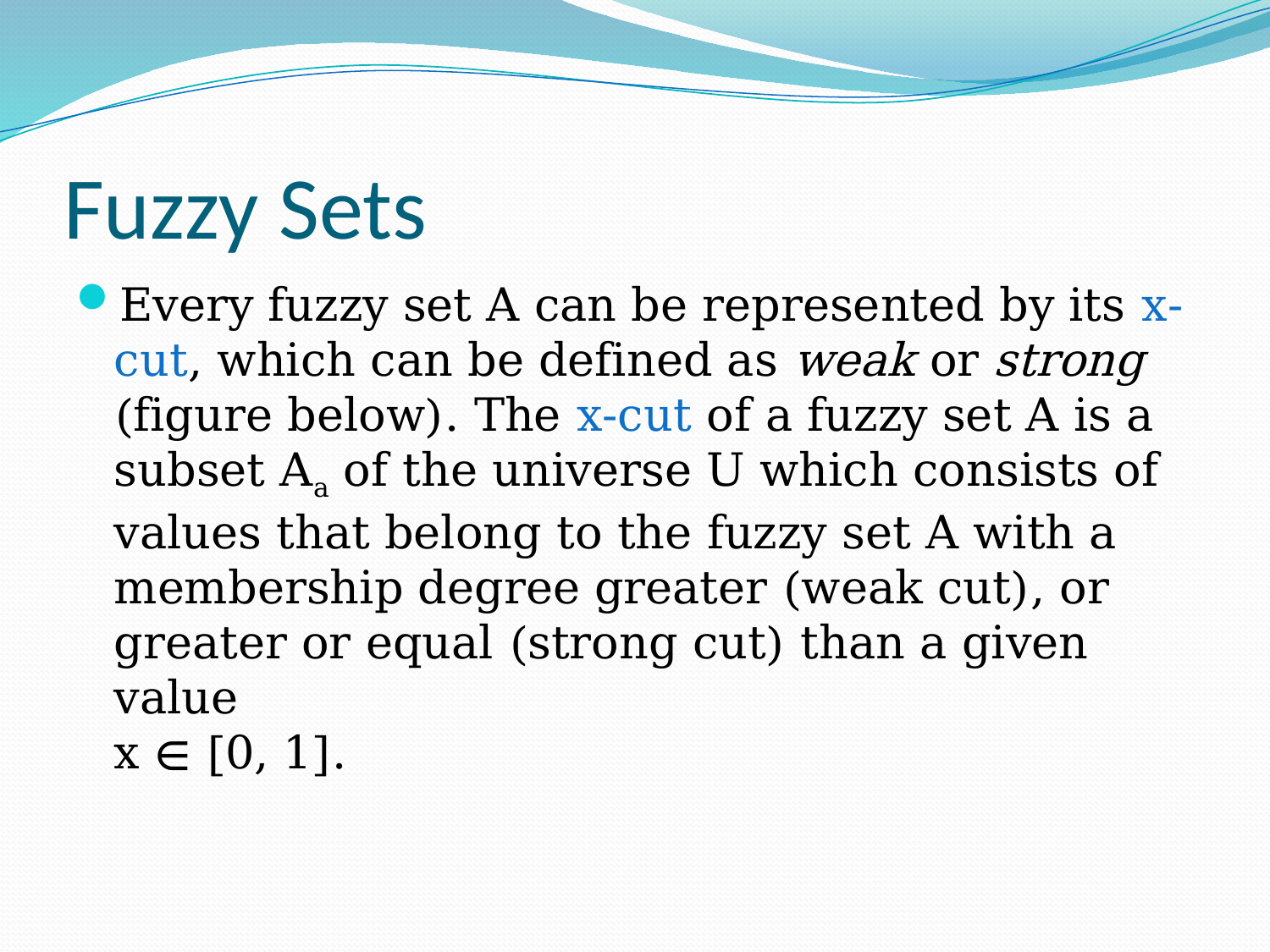

# Fuzzy Sets
Every fuzzy set A can be represented by its x-cut, which can be defined as weak or strong (figure below). The x-cut of a fuzzy set A is a subset Aa of the universe U which consists of values that belong to the fuzzy set A with a membership degree greater (weak cut), or greater or equal (strong cut) than a given value
x ∈ [0, 1].